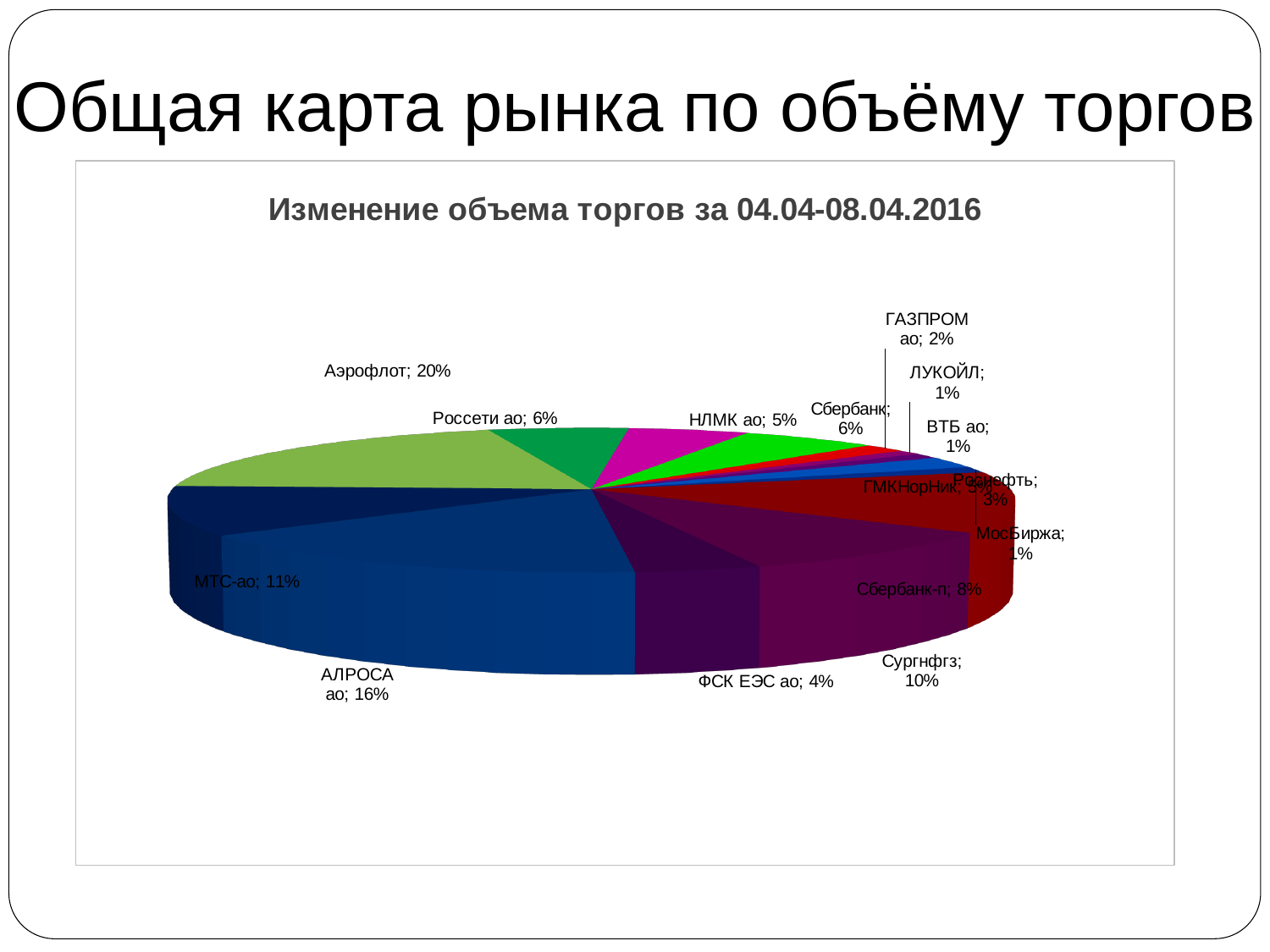

Общая карта рынка по объёму торгов

[unsupported chart]